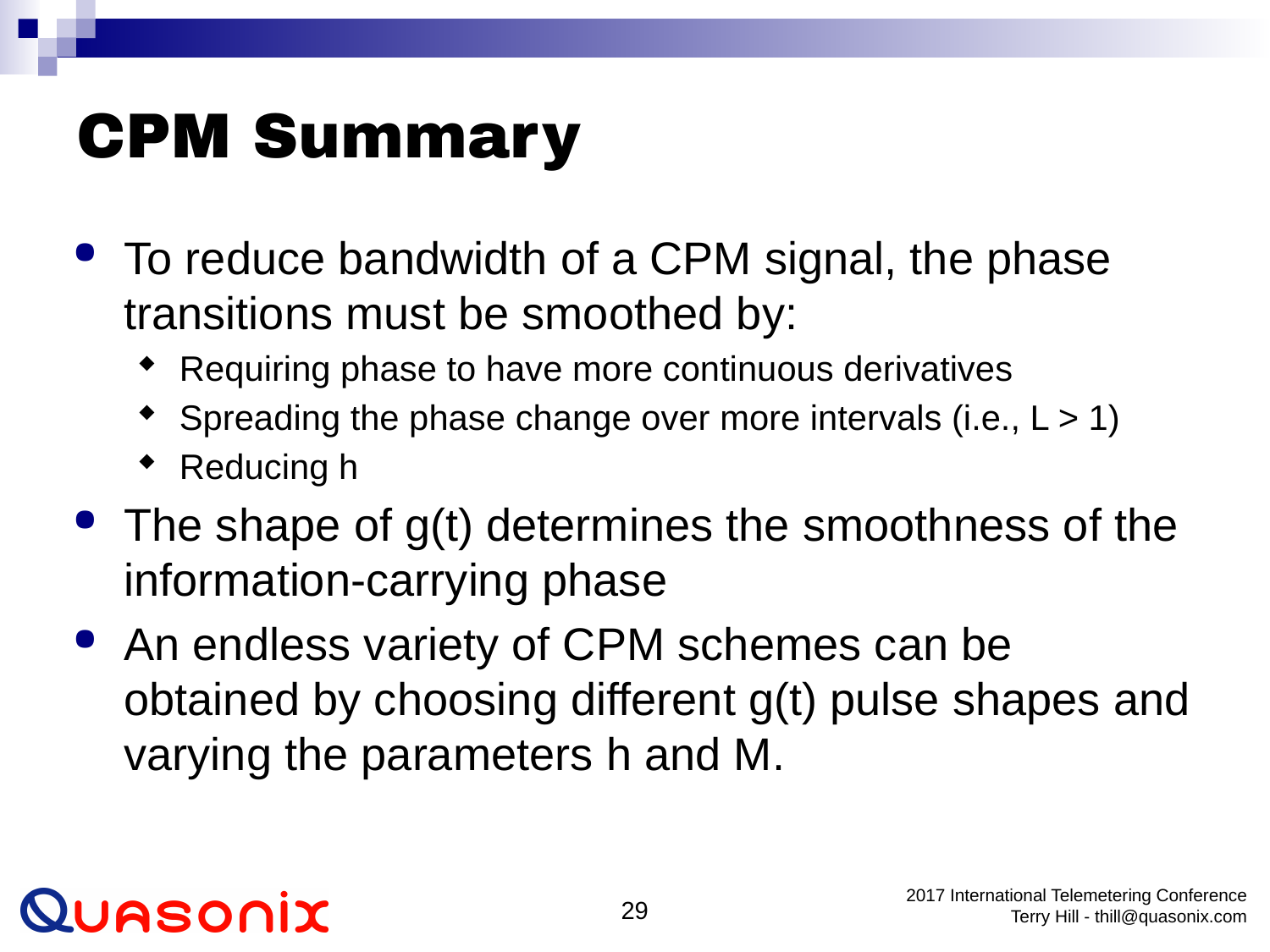

# CPM Summary
To reduce bandwidth of a CPM signal, the phase transitions must be smoothed by:
Requiring phase to have more continuous derivatives
Spreading the phase change over more intervals (i.e., L > 1)
Reducing h
The shape of g(t) determines the smoothness of the information-carrying phase
An endless variety of CPM schemes can be obtained by choosing different g(t) pulse shapes and varying the parameters h and M.